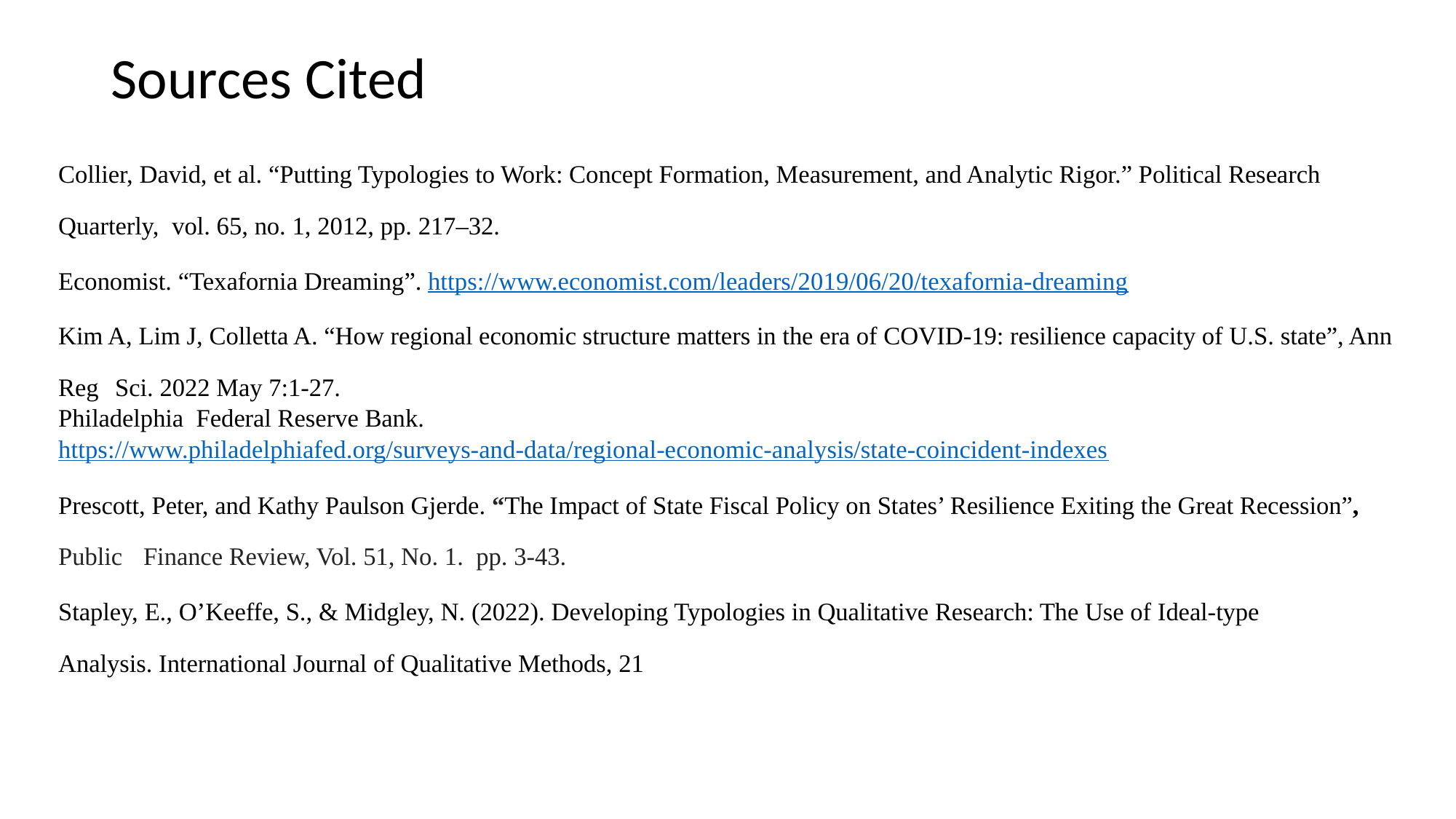

# Sources Cited
Collier, David, et al. “Putting Typologies to Work: Concept Formation, Measurement, and Analytic Rigor.” Political Research Quarterly, 	vol. 65, no. 1, 2012, pp. 217–32.
Economist. “Texafornia Dreaming”. https://www.economist.com/leaders/2019/06/20/texafornia-dreaming
Kim A, Lim J, Colletta A. “How regional economic structure matters in the era of COVID-19: resilience capacity of U.S. state”, Ann Reg 	Sci. 2022 May 7:1-27.
Philadelphia  Federal Reserve Bank.
https://www.philadelphiafed.org/surveys-and-data/regional-economic-analysis/state-coincident-indexes
Prescott, Peter, and Kathy Paulson Gjerde. “The Impact of State Fiscal Policy on States’ Resilience Exiting the Great Recession”, Public 	Finance Review, Vol. 51, No. 1.  pp. 3-43.
Stapley, E., O’Keeffe, S., & Midgley, N. (2022). Developing Typologies in Qualitative Research: The Use of Ideal-type  	Analysis. International Journal of Qualitative Methods, 21